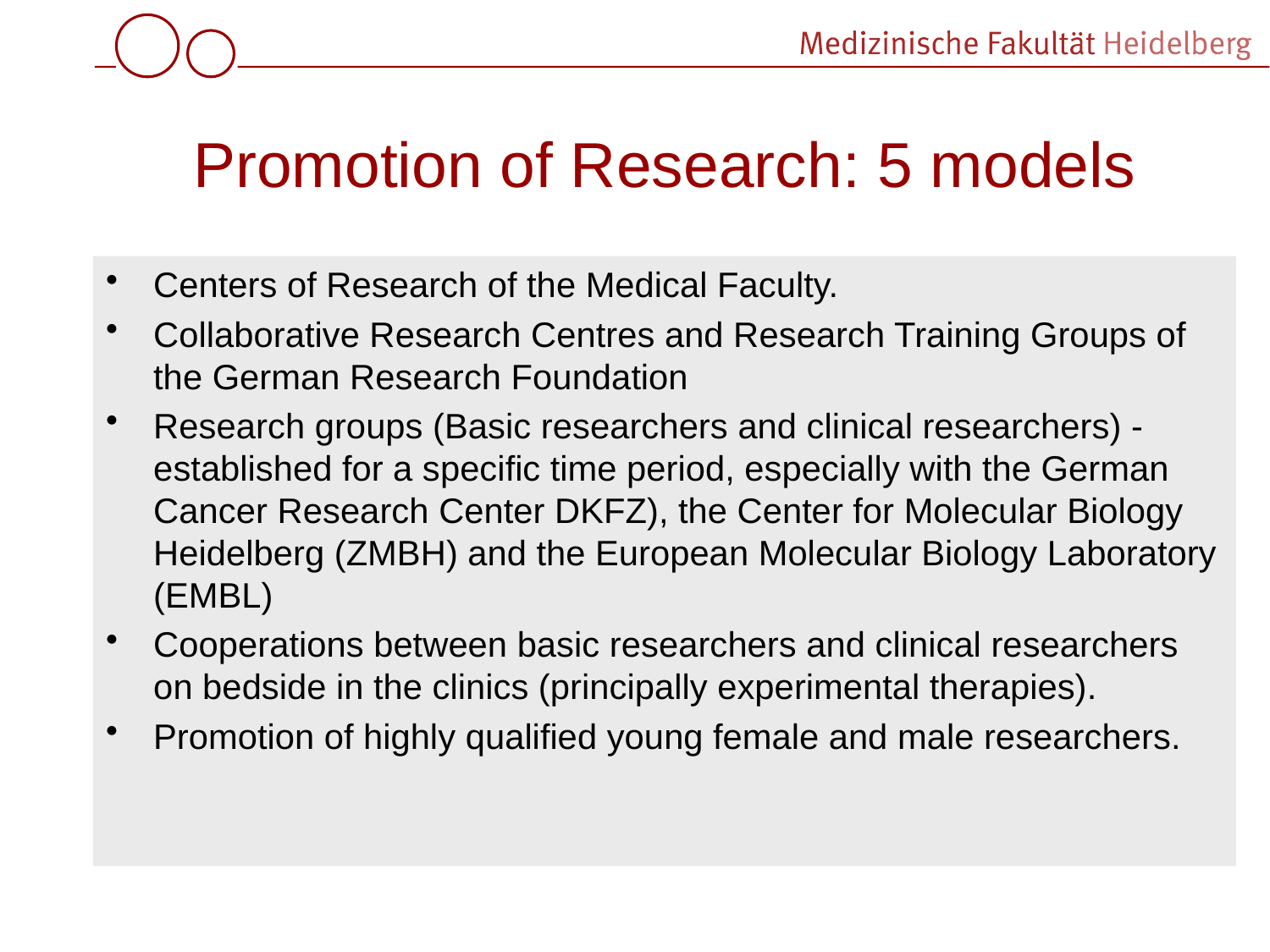

# Promotion of Research: 5 models
Centers of Research of the Medical Faculty.
Collaborative Research Centres and Research Training Groups of the German Research Foundation
Research groups (Basic researchers and clinical researchers) - established for a specific time period, especially with the German Cancer Research Center DKFZ), the Center for Molecular Biology Heidelberg (ZMBH) and the European Molecular Biology Laboratory (EMBL)
Cooperations between basic researchers and clinical researchers on bedside in the clinics (principally experimental therapies).
Promotion of highly qualified young female and male researchers.